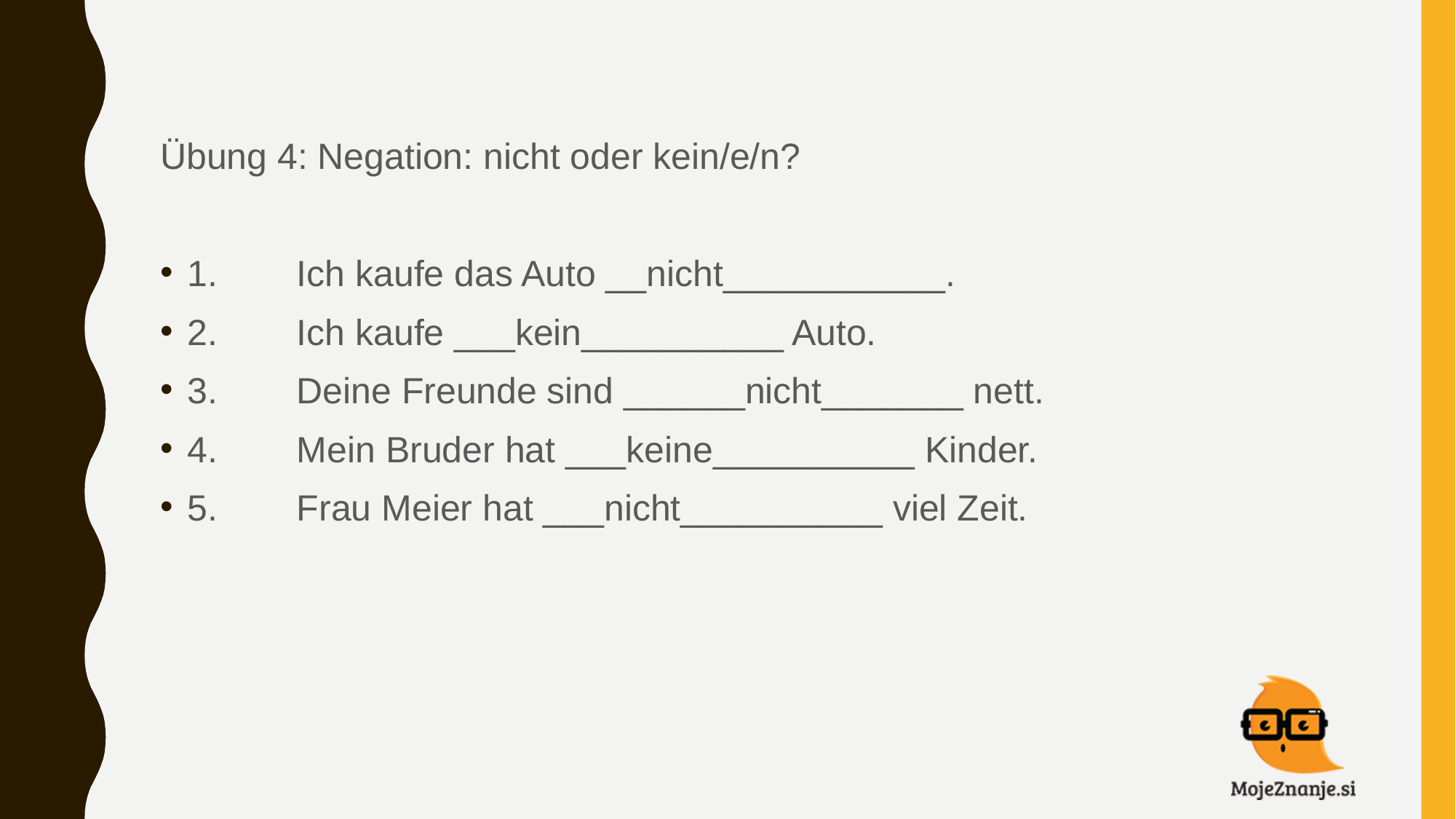

Übung 4: Negation: nicht oder kein/e/n?

1.	Ich kaufe das Auto __nicht___________.
2.	Ich kaufe ___kein__________ Auto.
3.	Deine Freunde sind ______nicht_______ nett.
4.	Mein Bruder hat ___keine__________ Kinder.
5.	Frau Meier hat ___nicht__________ viel Zeit.